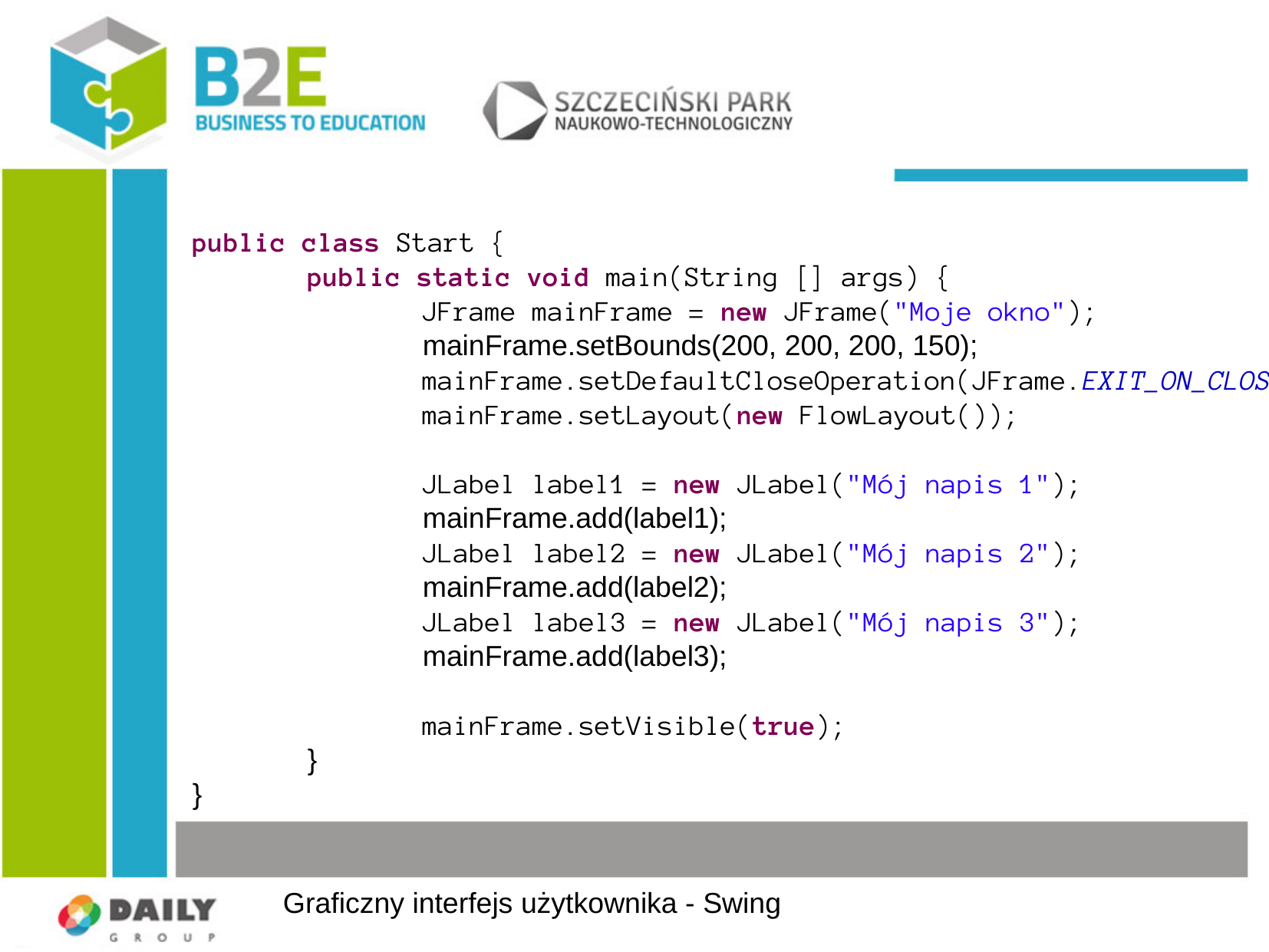

public class Start {
	public static void main(String [] args) {
		JFrame mainFrame = new JFrame("Moje okno");
		mainFrame.setBounds(200, 200, 200, 150);
		mainFrame.setDefaultCloseOperation(JFrame.EXIT_ON_CLOSE);
		mainFrame.setLayout(new FlowLayout());

		JLabel label1 = new JLabel("Mój napis 1");
		mainFrame.add(label1);
		JLabel label2 = new JLabel("Mój napis 2");
		mainFrame.add(label2);
		JLabel label3 = new JLabel("Mój napis 3");
		mainFrame.add(label3);

		mainFrame.setVisible(true);
	}
}
Graficzny interfejs użytkownika - Swing